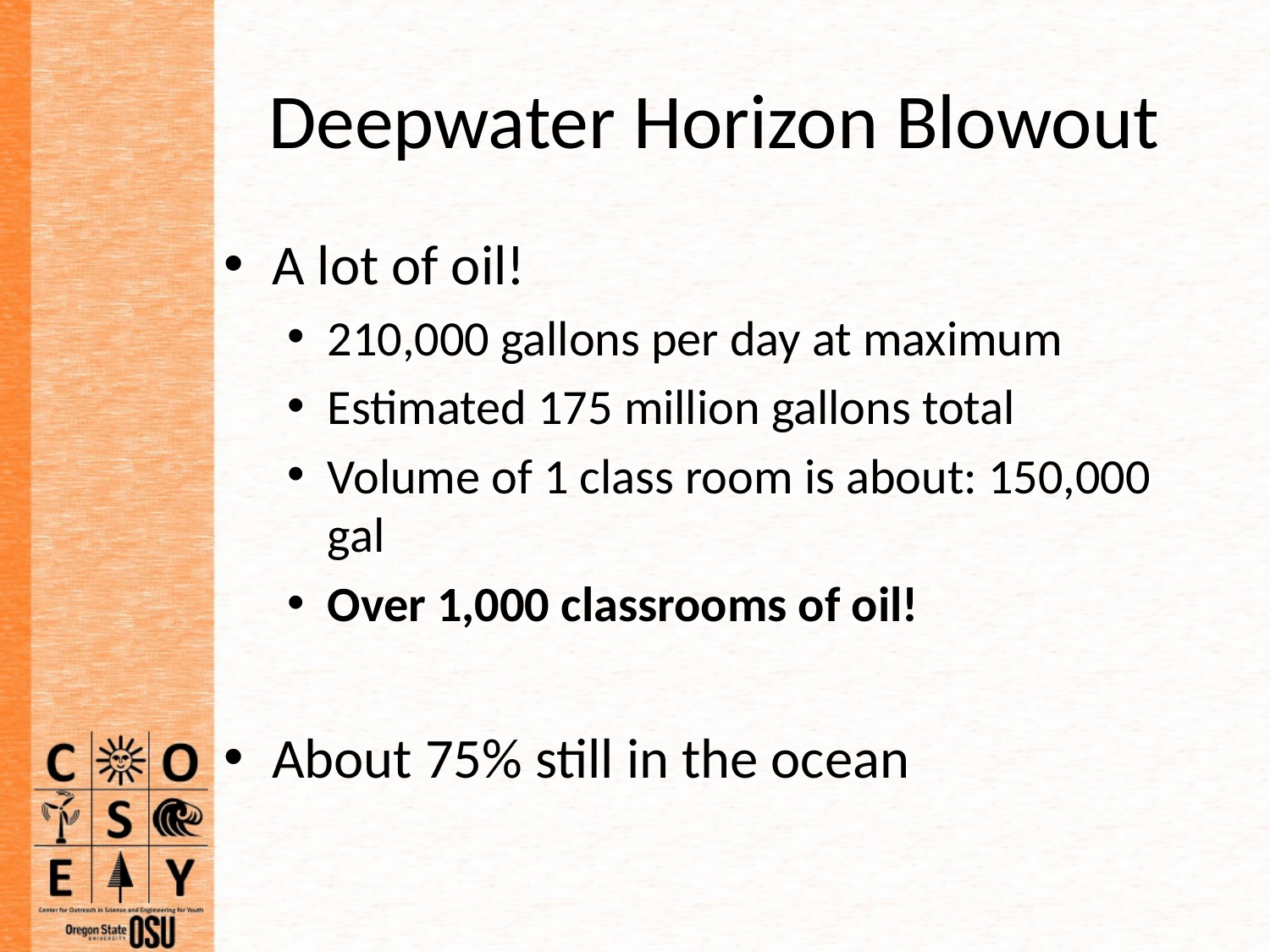

# Deepwater Horizon Blowout
A lot of oil!
210,000 gallons per day at maximum
Estimated 175 million gallons total
Volume of 1 class room is about: 150,000 gal
Over 1,000 classrooms of oil!

About 75% still in the ocean